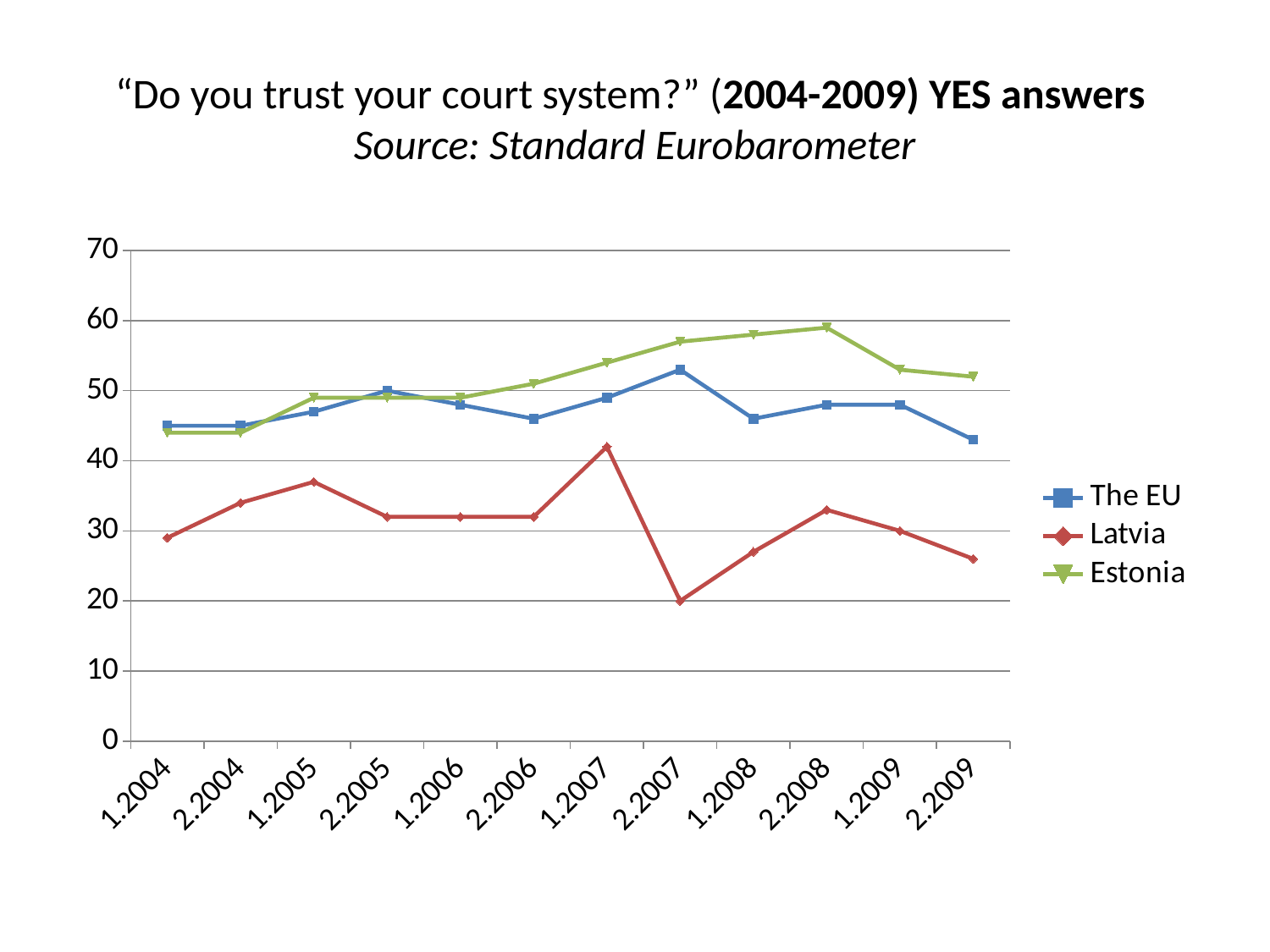

# “Do you trust your court system?” (2004-2009) YES answers Source: Standard Eurobarometer

### Chart

| Category | The EU | Latvia | Estonia |
|---|---|---|---|
| 1.200399999999999 | 45.0 | 29.0 | 44.0 |
| 2.2004000000000001 | 45.0 | 34.0 | 44.0 |
| 1.200499999999999 | 47.0 | 37.0 | 49.0 |
| 2.2004999999999999 | 50.0 | 32.0 | 49.0 |
| 1.200599999999999 | 48.0 | 32.0 | 49.0 |
| 2.2006000000000001 | 46.0 | 32.0 | 51.0 |
| 1.2006999999999992 | 49.0 | 42.0 | 54.0 |
| 2.2006999999999999 | 53.0 | 20.0 | 57.0 |
| 1.2007999999999992 | 46.0 | 27.0 | 58.0 |
| 2.2008000000000001 | 48.0 | 33.0 | 59.0 |
| 1.2008999999999992 | 48.0 | 30.0 | 53.0 |
| 2.2008999999999999 | 43.0 | 26.0 | 52.0 |